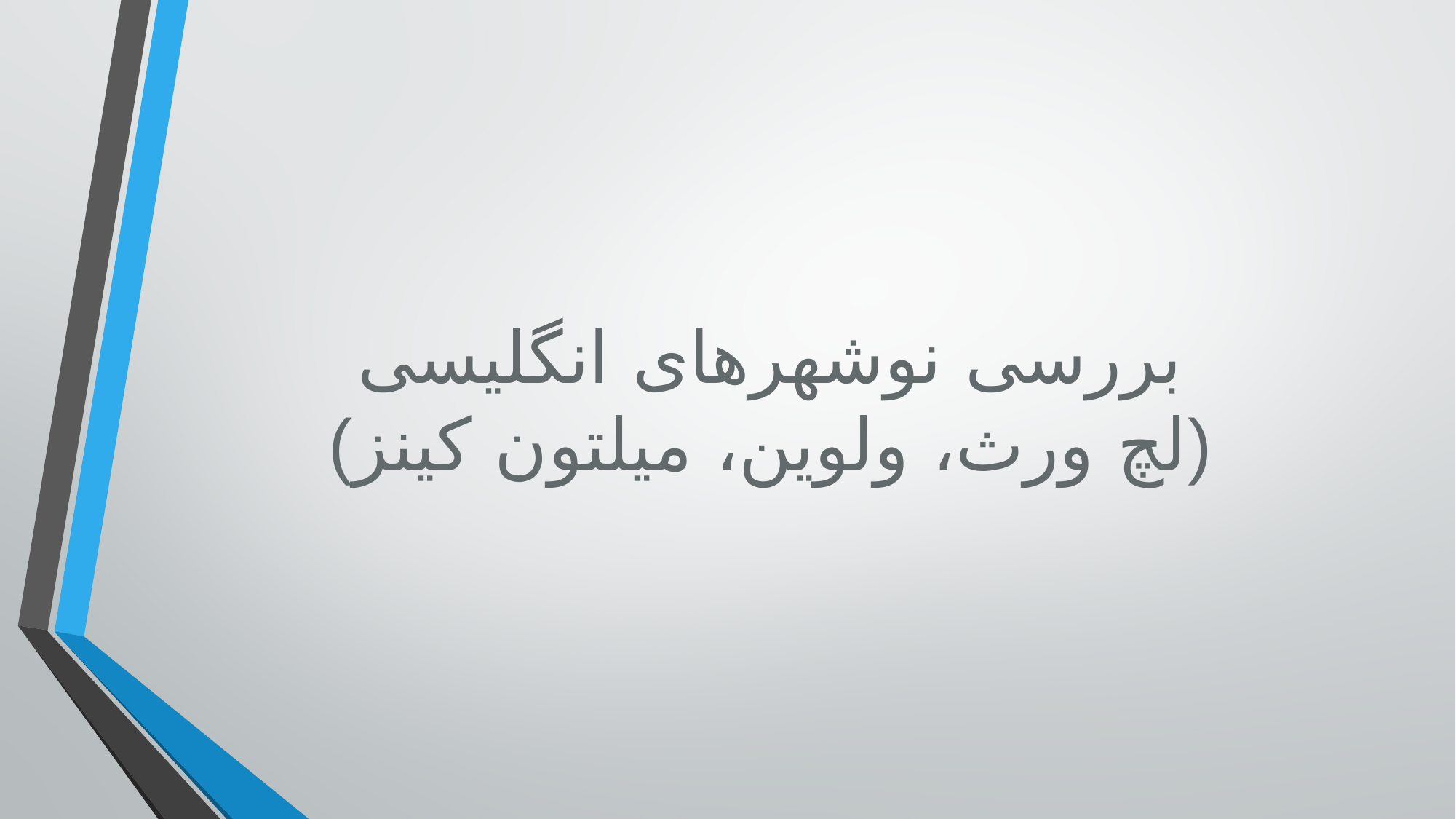

بررسی نوشهرهای انگلیسی
(لچ ورث، ولوین، میلتون کینز)